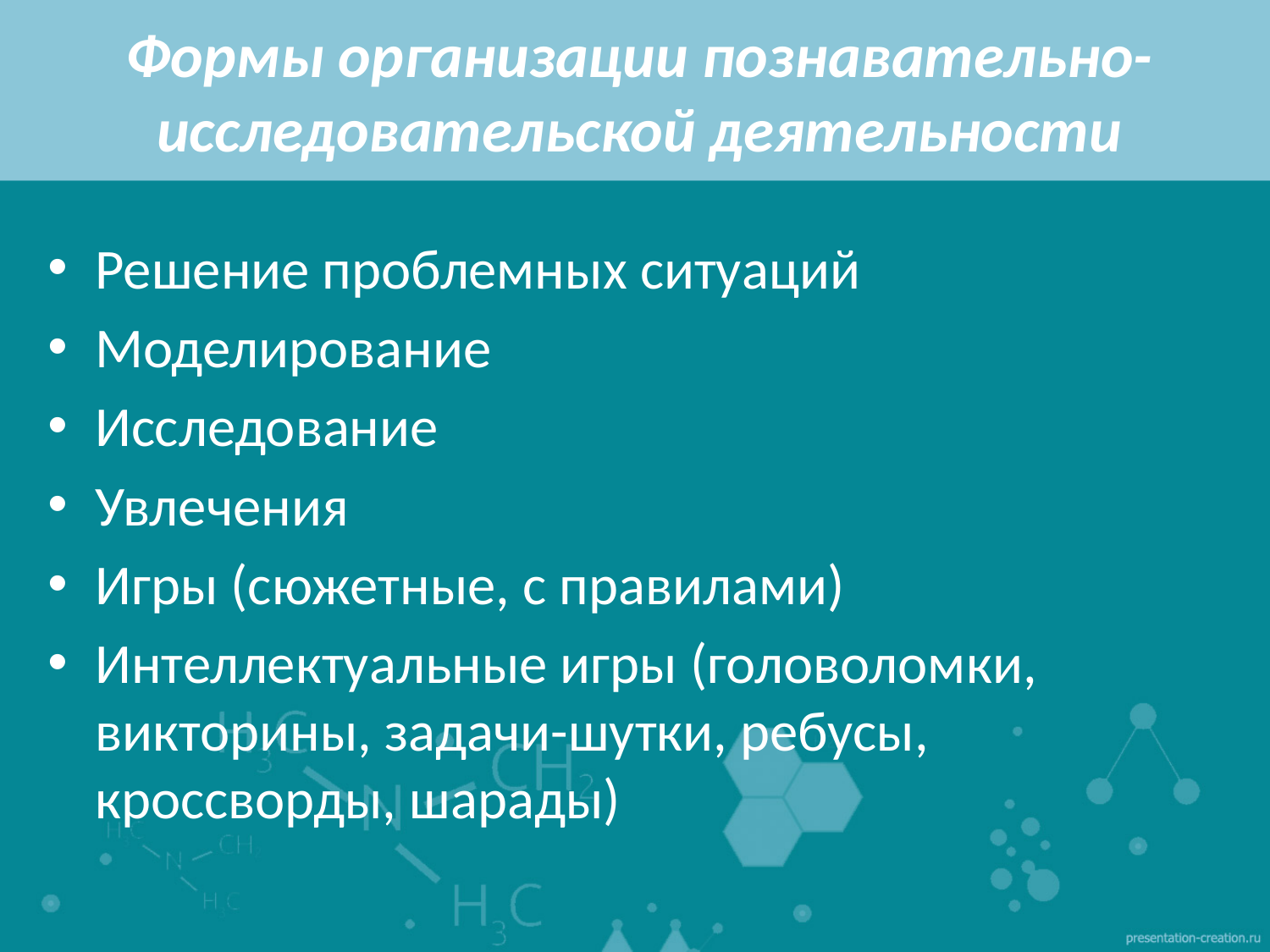

# Формы организации познавательно-исследовательской деятельности
Решение проблемных ситуаций
Моделирование
Исследование
Увлечения
Игры (сюжетные, с правилами)
Интеллектуальные игры (головоломки, викторины, задачи-шутки, ребусы, кроссворды, шарады)